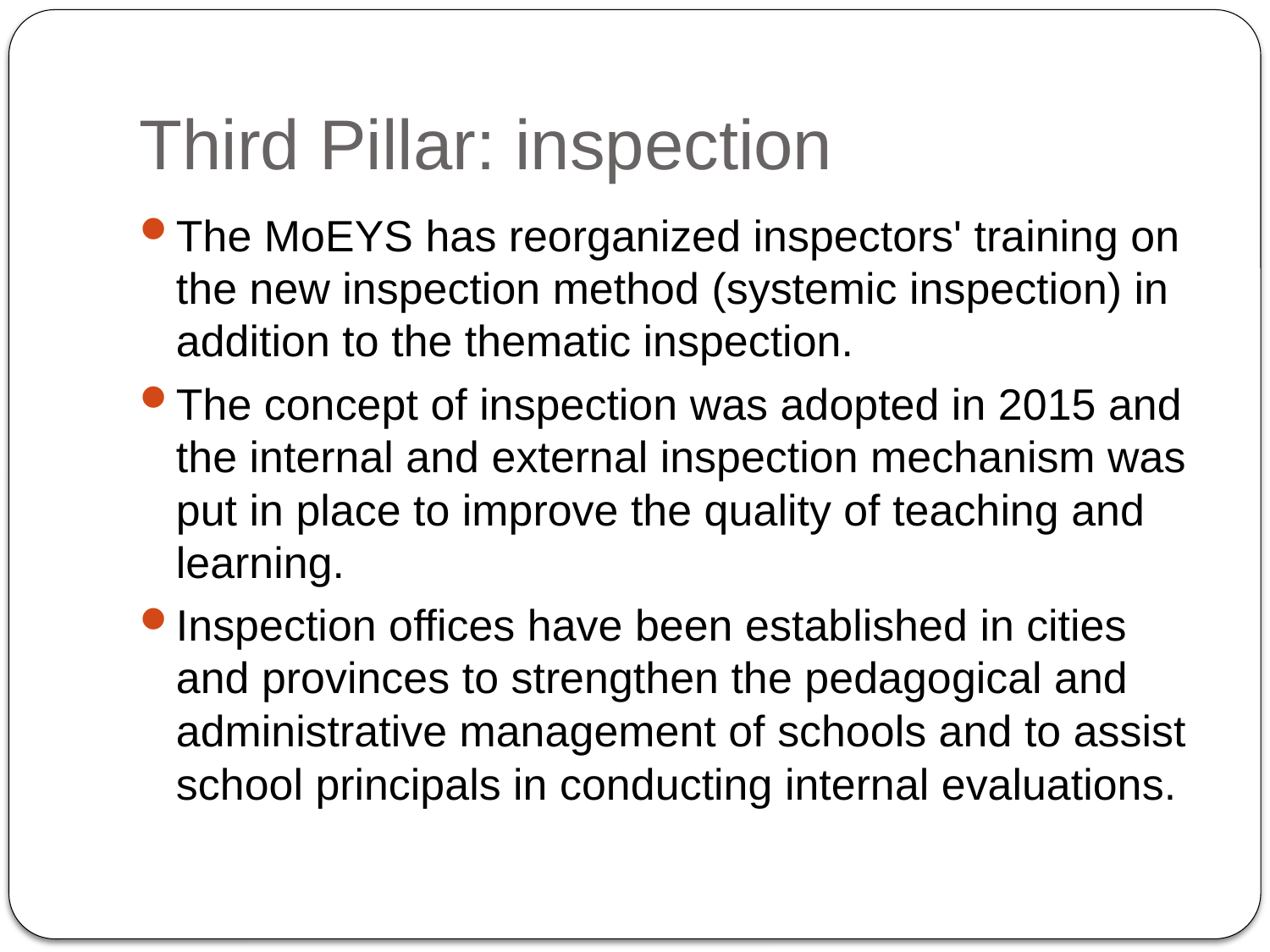

# Third Pillar: inspection
The MoEYS has reorganized inspectors' training on the new inspection method (systemic inspection) in addition to the thematic inspection.
The concept of inspection was adopted in 2015 and the internal and external inspection mechanism was put in place to improve the quality of teaching and learning.
Inspection offices have been established in cities and provinces to strengthen the pedagogical and administrative management of schools and to assist school principals in conducting internal evaluations.